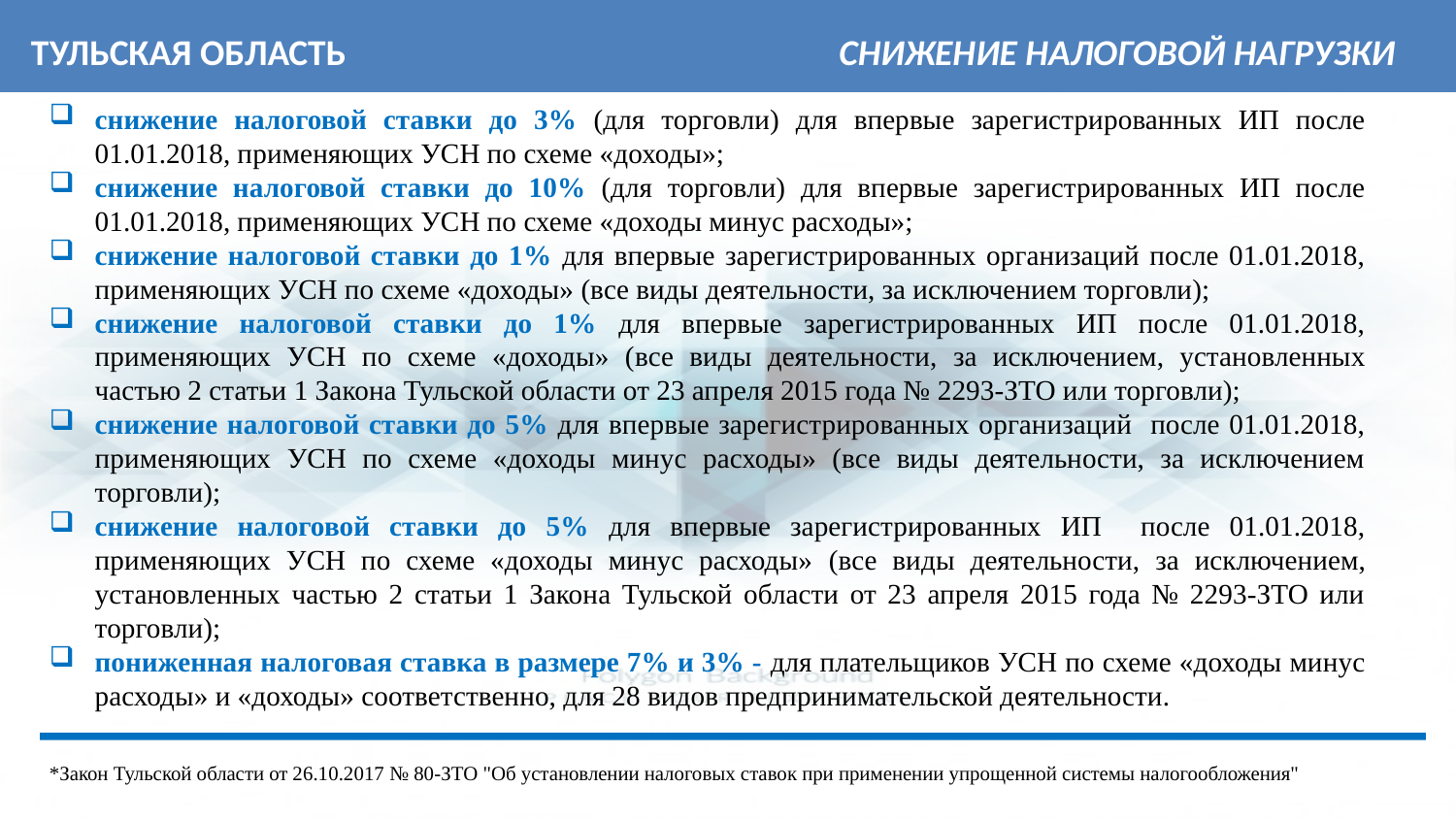

ТУЛЬСКАЯ ОБЛАСТЬ
СНИЖЕНИЕ НАЛОГОВОЙ НАГРУЗКИ

снижение налоговой ставки до 3% (для торговли) для впервые зарегистрированных ИП после 01.01.2018, применяющих УСН по схеме «доходы»;
снижение налоговой ставки до 10% (для торговли) для впервые зарегистрированных ИП после 01.01.2018, применяющих УСН по схеме «доходы минус расходы»;
снижение налоговой ставки до 1% для впервые зарегистрированных организаций после 01.01.2018, применяющих УСН по схеме «доходы» (все виды деятельности, за исключением торговли);
снижение налоговой ставки до 1% для впервые зарегистрированных ИП после 01.01.2018, применяющих УСН по схеме «доходы» (все виды деятельности, за исключением, установленных частью 2 статьи 1 Закона Тульской области от 23 апреля 2015 года № 2293-ЗТО или торговли);
снижение налоговой ставки до 5% для впервые зарегистрированных организаций  после 01.01.2018, применяющих УСН по схеме «доходы минус расходы» (все виды деятельности, за исключением торговли);
снижение налоговой ставки до 5% для впервые зарегистрированных ИП  после 01.01.2018, применяющих УСН по схеме «доходы минус расходы» (все виды деятельности, за исключением, установленных частью 2 статьи 1 Закона Тульской области от 23 апреля 2015 года № 2293-ЗТО или торговли);
пониженная налоговая ставка в размере 7% и 3% - для плательщиков УСН по схеме «доходы минус расходы» и «доходы» соответственно, для 28 видов предпринимательской деятельности.

*Закон Тульской области от 26.10.2017 № 80-ЗТО "Об установлении налоговых ставок при применении упрощенной системы налогообложения"